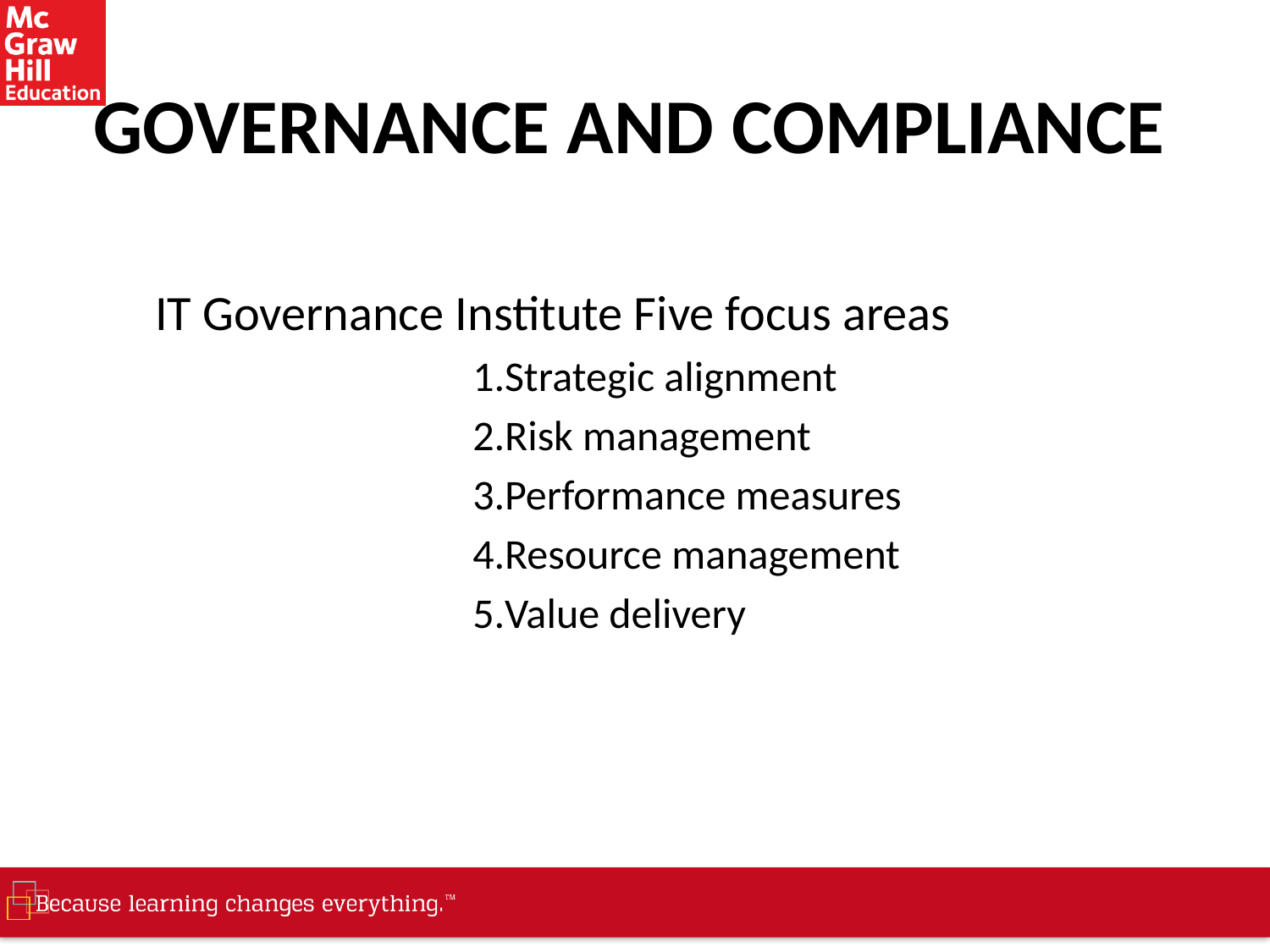

# GOVERNANCE AND COMPLIANCE
IT Governance Institute Five focus areas
Strategic alignment
Risk management
Performance measures
Resource management
Value delivery